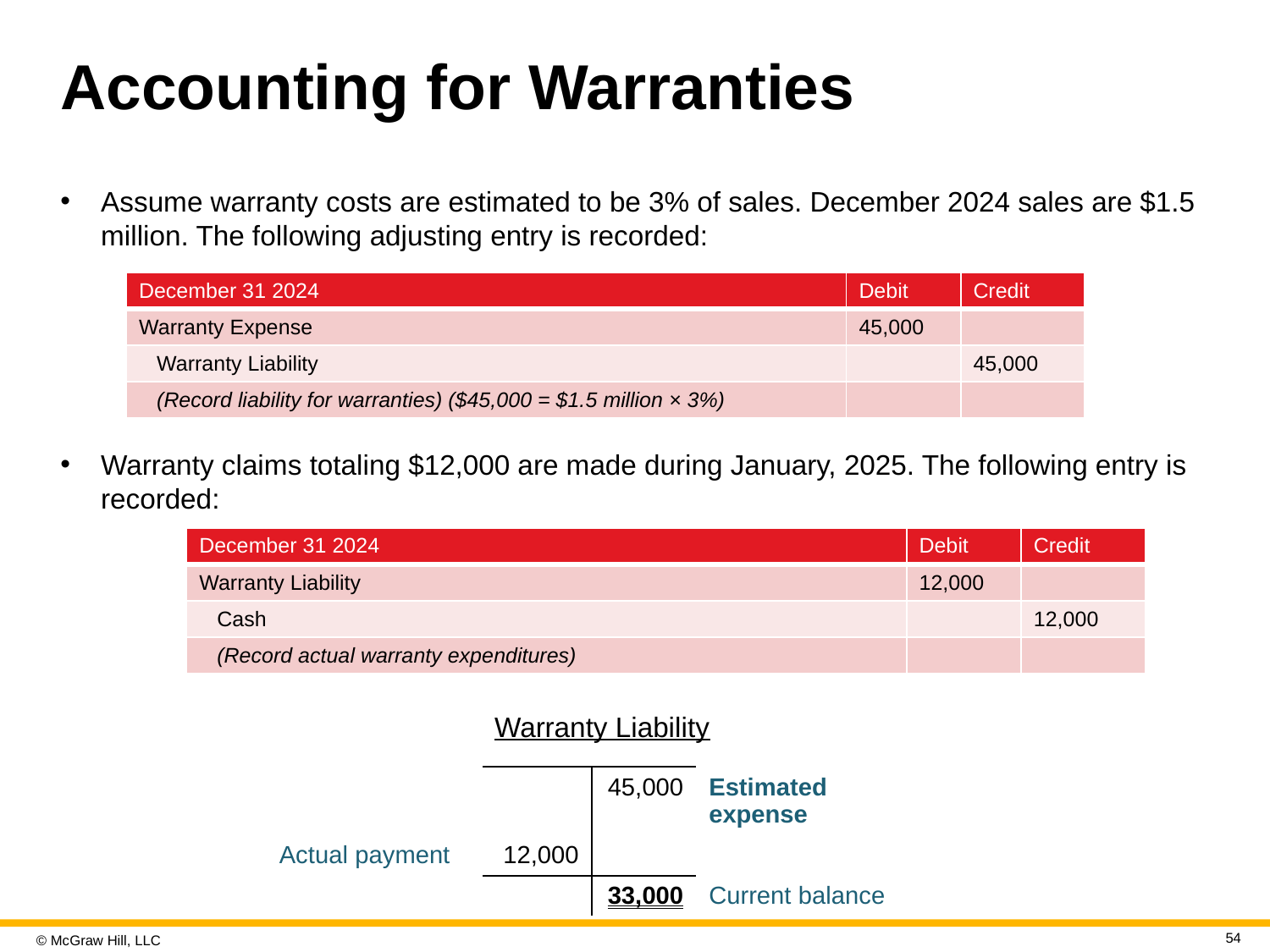

# Accounting for Warranties
Assume warranty costs are estimated to be 3% of sales. December 2024 sales are $1.5 million. The following adjusting entry is recorded:
| December 31 2024 | Debit | Credit |
| --- | --- | --- |
| Warranty Expense | 45,000 |  |
| Warranty Liability |  | 45,000 |
| (Record liability for warranties) ($45,000 = $1.5 million × 3%) |  |  |
Warranty claims totaling $12,000 are made during January, 2025. The following entry is recorded:
| December 31 2024 | Debit | Credit |
| --- | --- | --- |
| Warranty Liability | 12,000 |  |
| Cash |  | 12,000 |
| (Record actual warranty expenditures) |  |  |
Warranty Liability
|  |  | 45,000 | Estimated expense |
| --- | --- | --- | --- |
| Actual payment | 12,000 |  |  |
|  |  | 33,000 | Current balance |
54